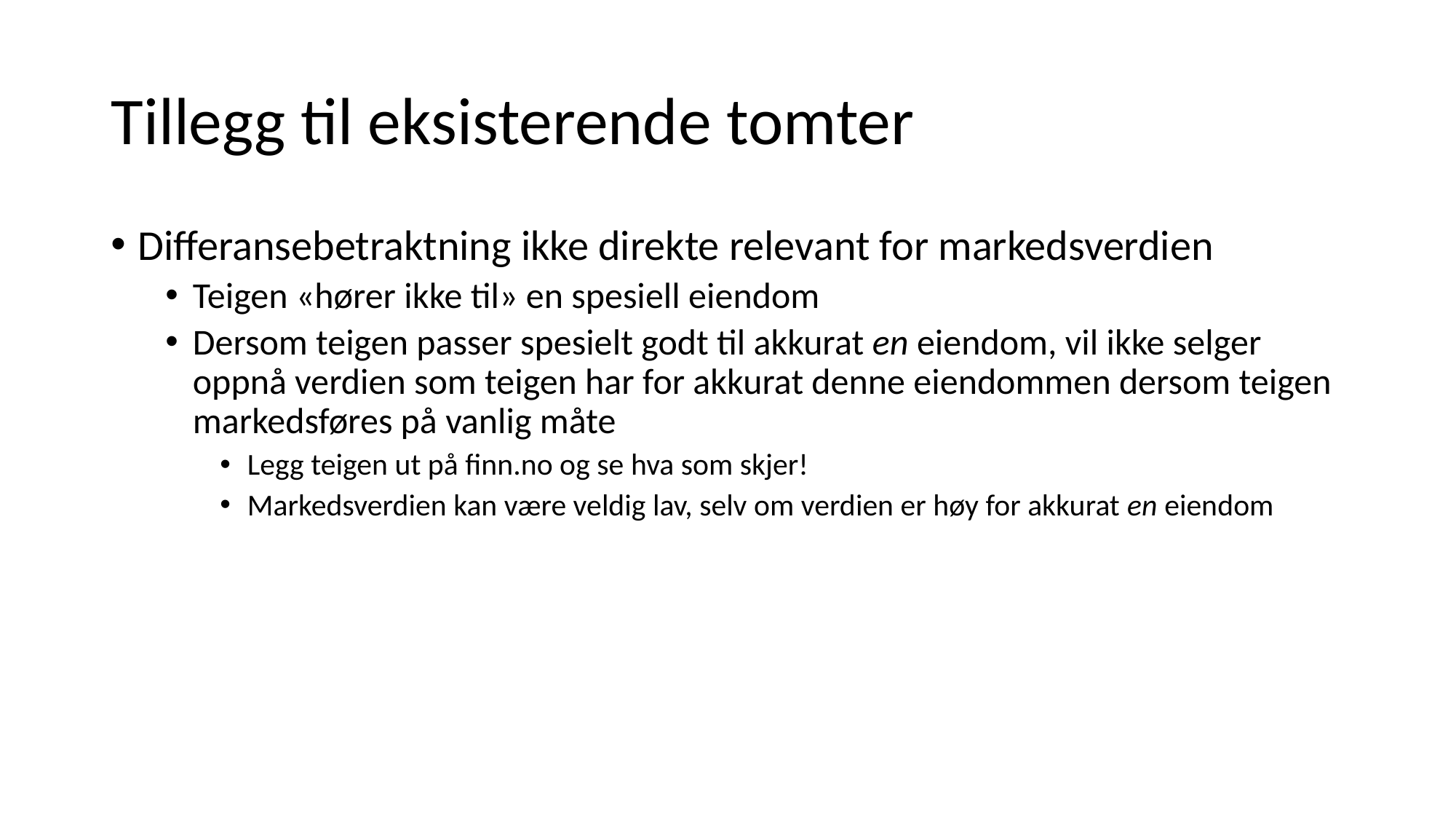

# Tillegg til eksisterende tomter
Differansebetraktning ikke direkte relevant for markedsverdien
Teigen «hører ikke til» en spesiell eiendom
Dersom teigen passer spesielt godt til akkurat en eiendom, vil ikke selger oppnå verdien som teigen har for akkurat denne eiendommen dersom teigen markedsføres på vanlig måte
Legg teigen ut på finn.no og se hva som skjer!
Markedsverdien kan være veldig lav, selv om verdien er høy for akkurat en eiendom